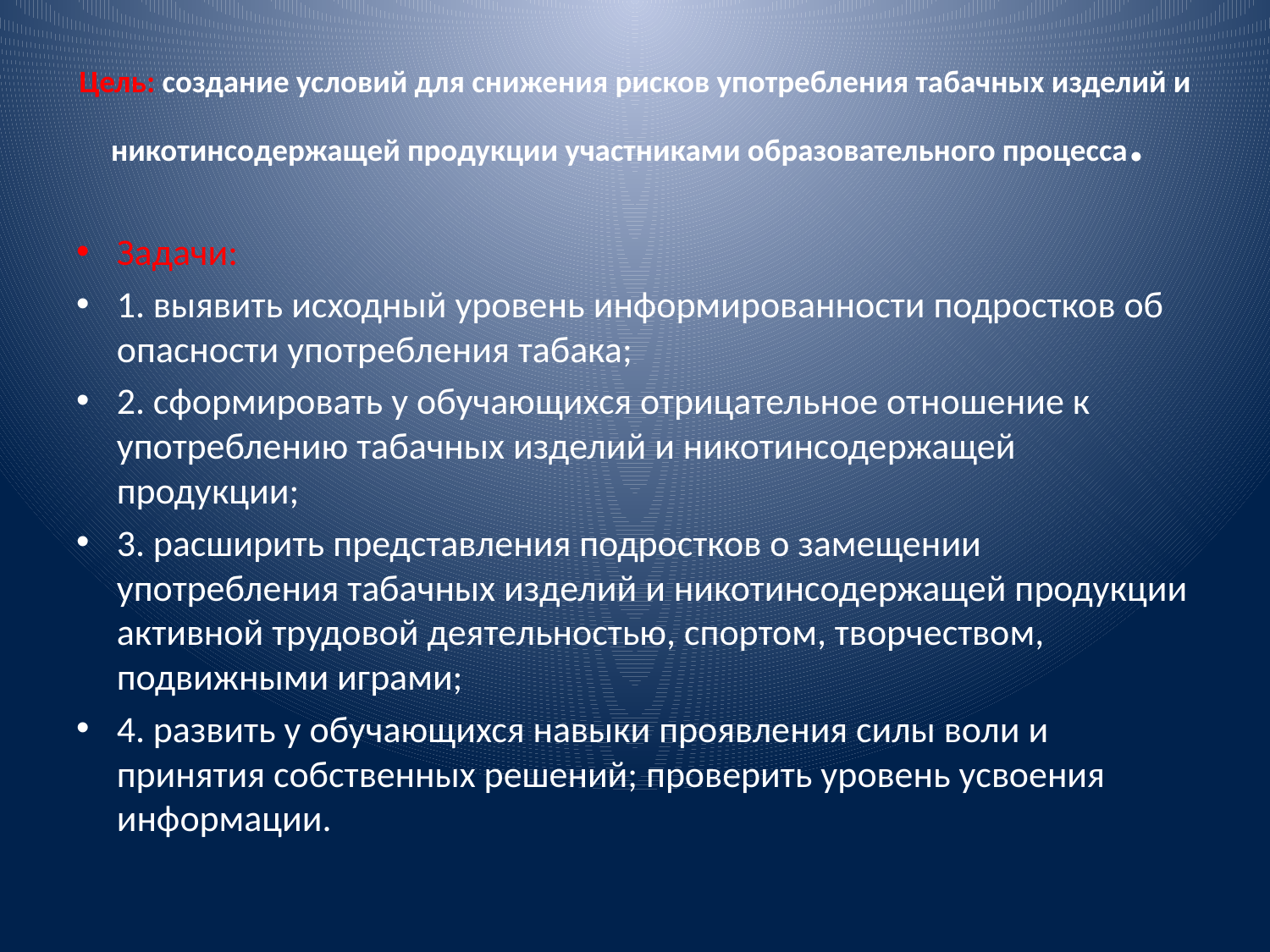

# Цель: создание условий для снижения рисков употребления табачных изделий и никотинсодержащей продукции участниками образовательного процесса.
Задачи:
1. выявить исходный уровень информированности подростков об опасности употребления табака;
2. сформировать у обучающихся отрицательное отношение к употреблению табачных изделий и никотинсодержащей продукции;
3. расширить представления подростков о замещении употребления табачных изделий и никотинсодержащей продукции активной трудовой деятельностью, спортом, творчеством, подвижными играми;
4. развить у обучающихся навыки проявления силы воли и принятия собственных решений; проверить уровень усвоения информации.